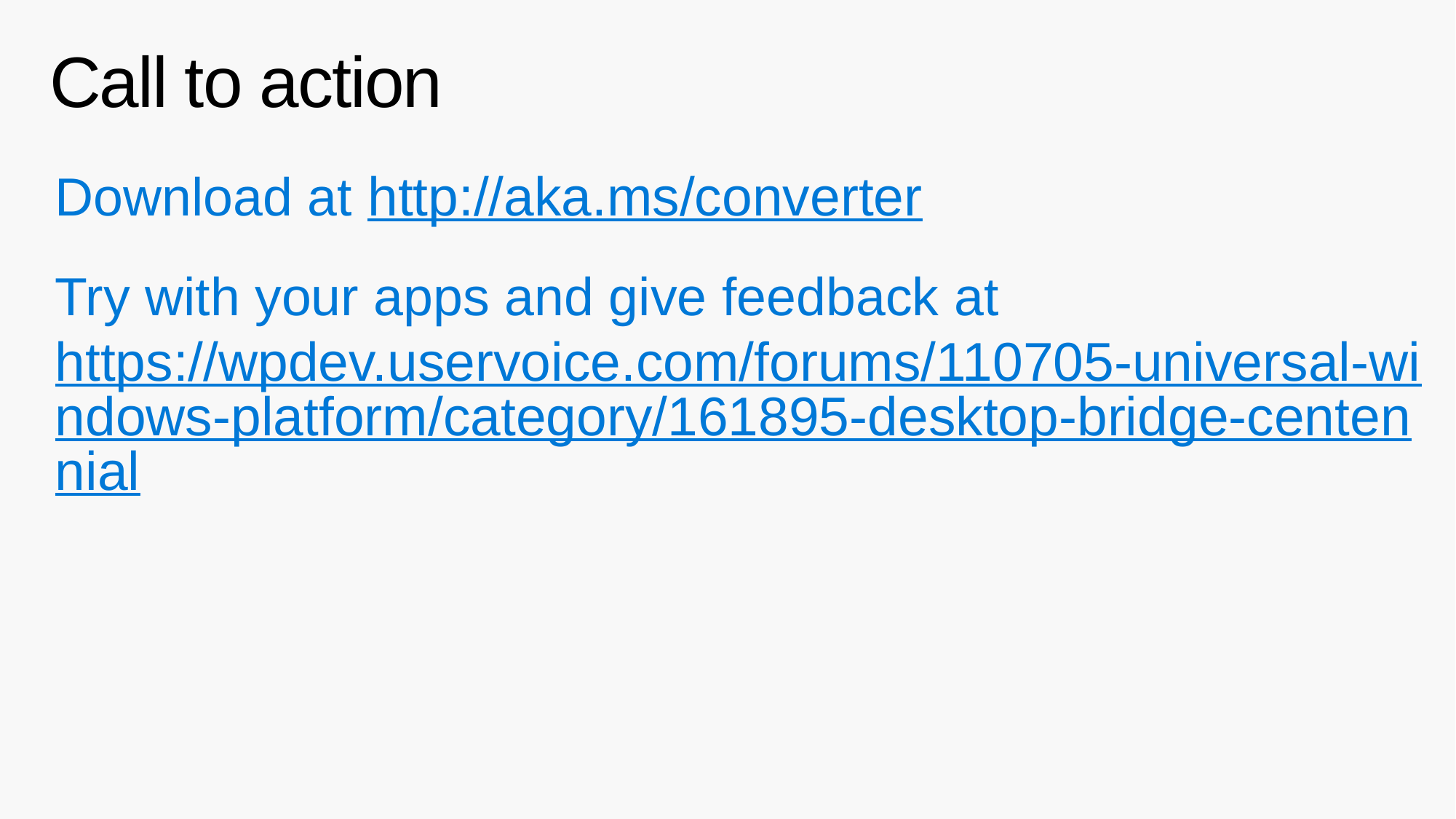

# Call to action
Download at http://aka.ms/converter
Try with your apps and give feedback at https://wpdev.uservoice.com/forums/110705-universal-windows-platform/category/161895-desktop-bridge-centennial